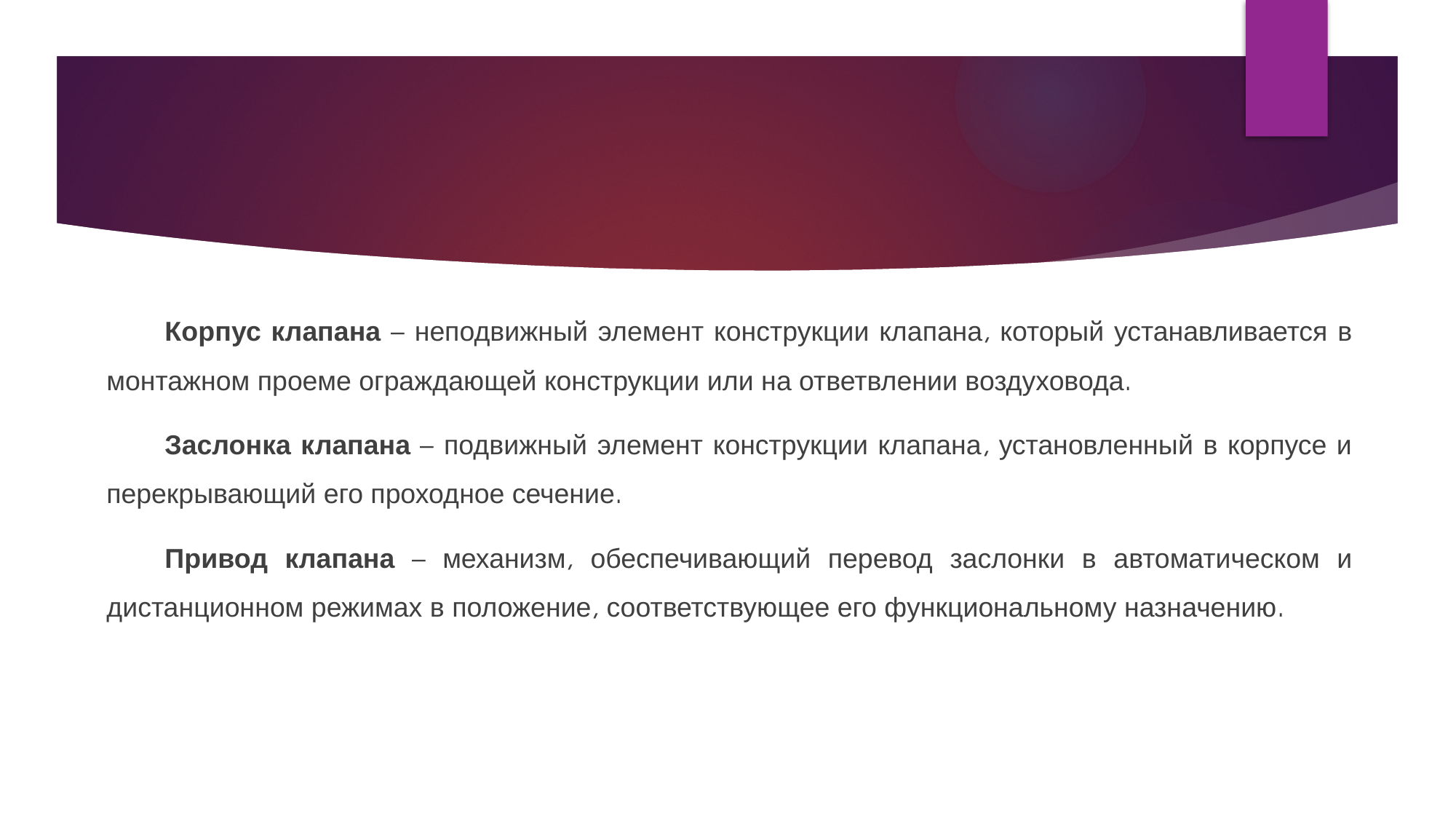

#
Корпус клапана – неподвижный элемент конструкции клапана, который устанавливается в монтажном проеме ограждающей конструкции или на ответвлении воздуховода.
Заслонка клапана – подвижный элемент конструкции клапана, установленный в корпусе и перекрывающий его проходное сечение.
Привод клапана – механизм, обеспечивающий перевод заслонки в автоматическом и дистанционном режимах в положение, соответствующее его функциональному назначению.